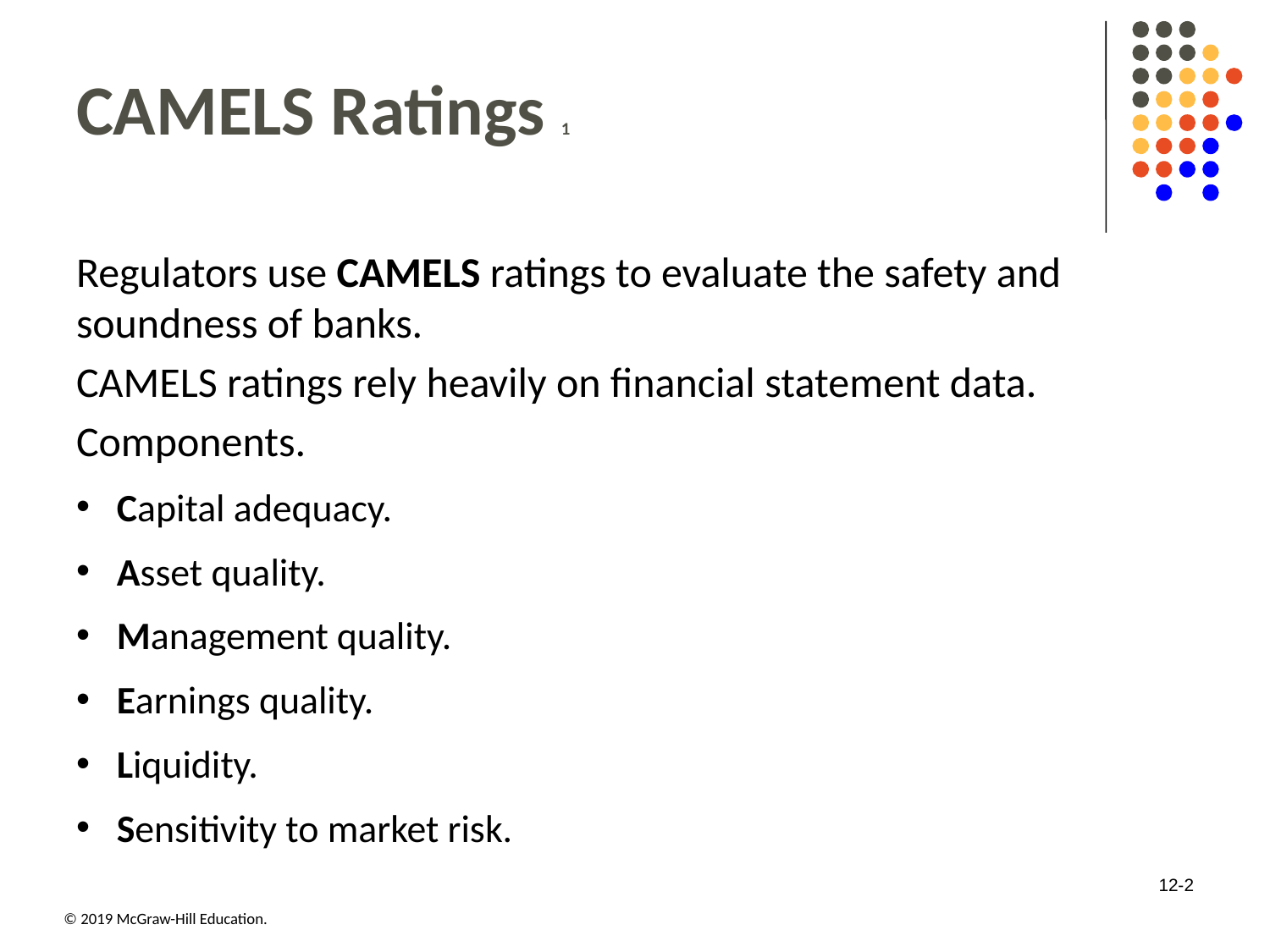

# CAMELS Ratings 1
Regulators use CAMELS ratings to evaluate the safety and soundness of banks.
CAMELS ratings rely heavily on financial statement data.
Components.
Capital adequacy.
Asset quality.
Management quality.
Earnings quality.
Liquidity.
Sensitivity to market risk.
12-2